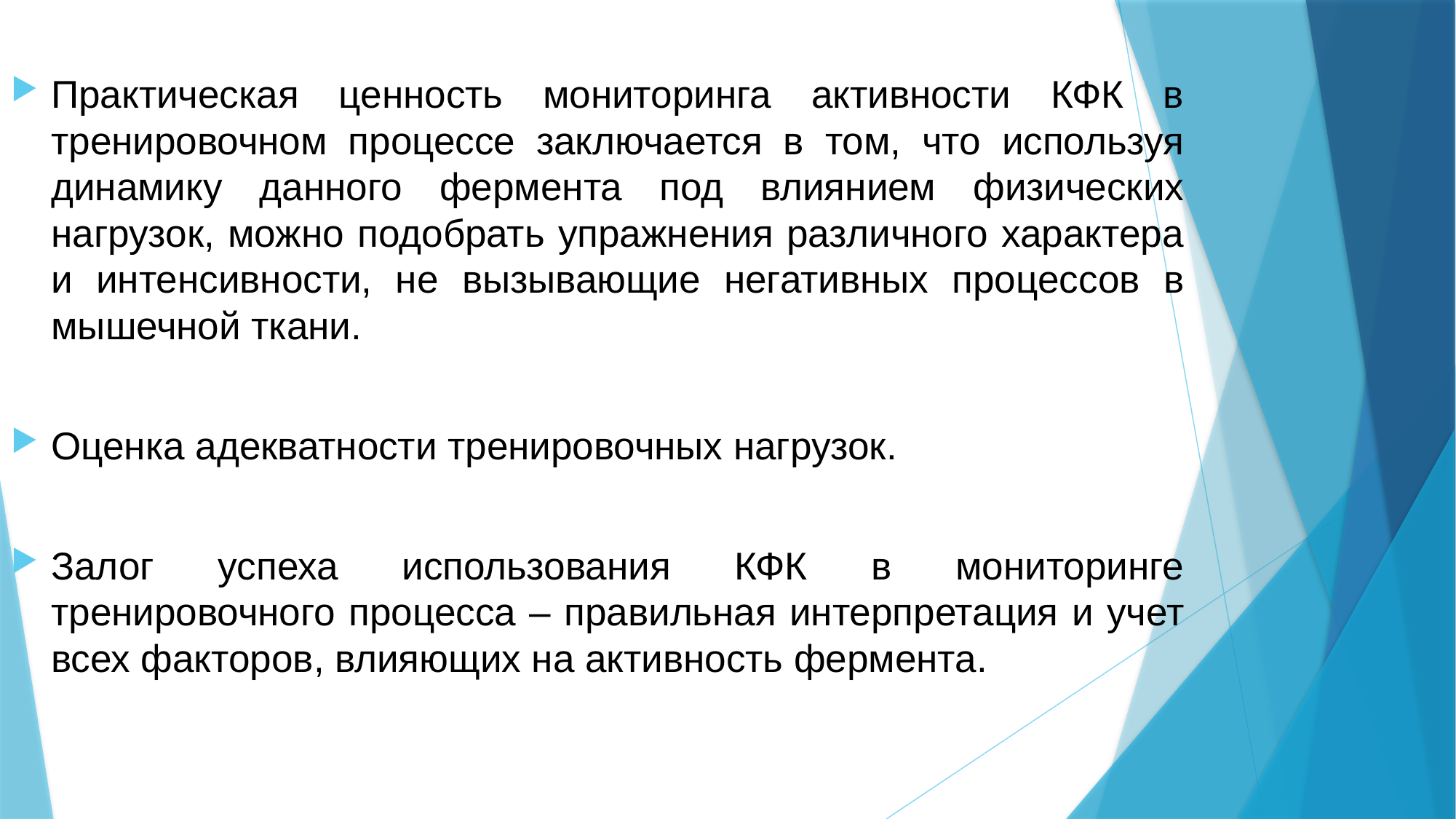

Практическая ценность мониторинга активности КФК в тренировочном процессе заключается в том, что используя динамику данного фермента под влиянием физических нагрузок, можно подобрать упражнения различного характера и интенсивности, не вызывающие негативных процессов в мышечной ткани.

Оценка адекватности тренировочных нагрузок.

Залог успеха использования КФК в мониторинге тренировочного процесса – правильная интерпретация и учет всех факторов, влияющих на активность фермента.